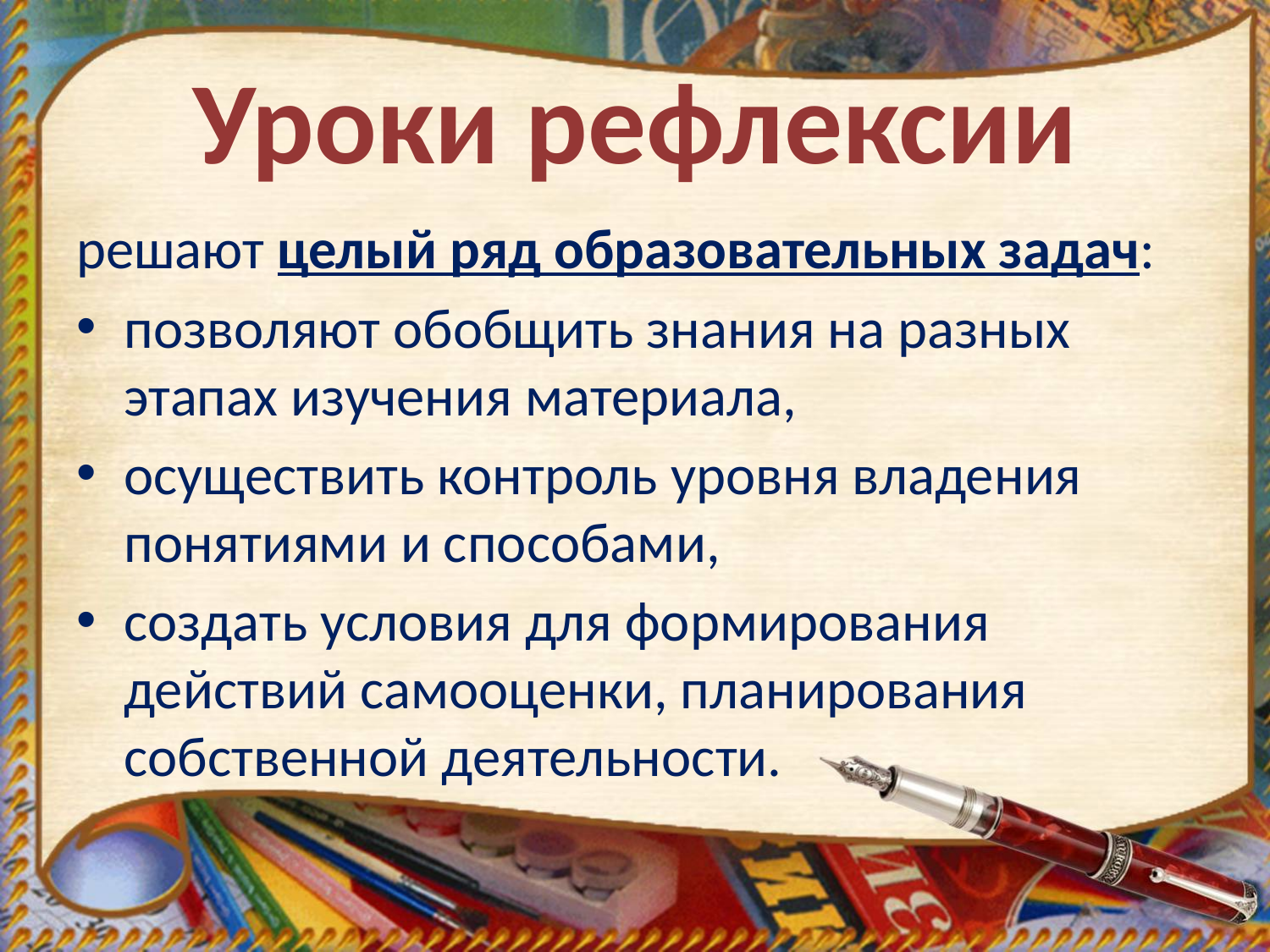

# Уроки рефлексии
решают целый ряд образовательных задач:
позволяют обобщить знания на разных этапах изучения материала,
осуществить контроль уровня владения понятиями и способами,
создать условия для формирования действий самооценки, планирования собственной деятельности.